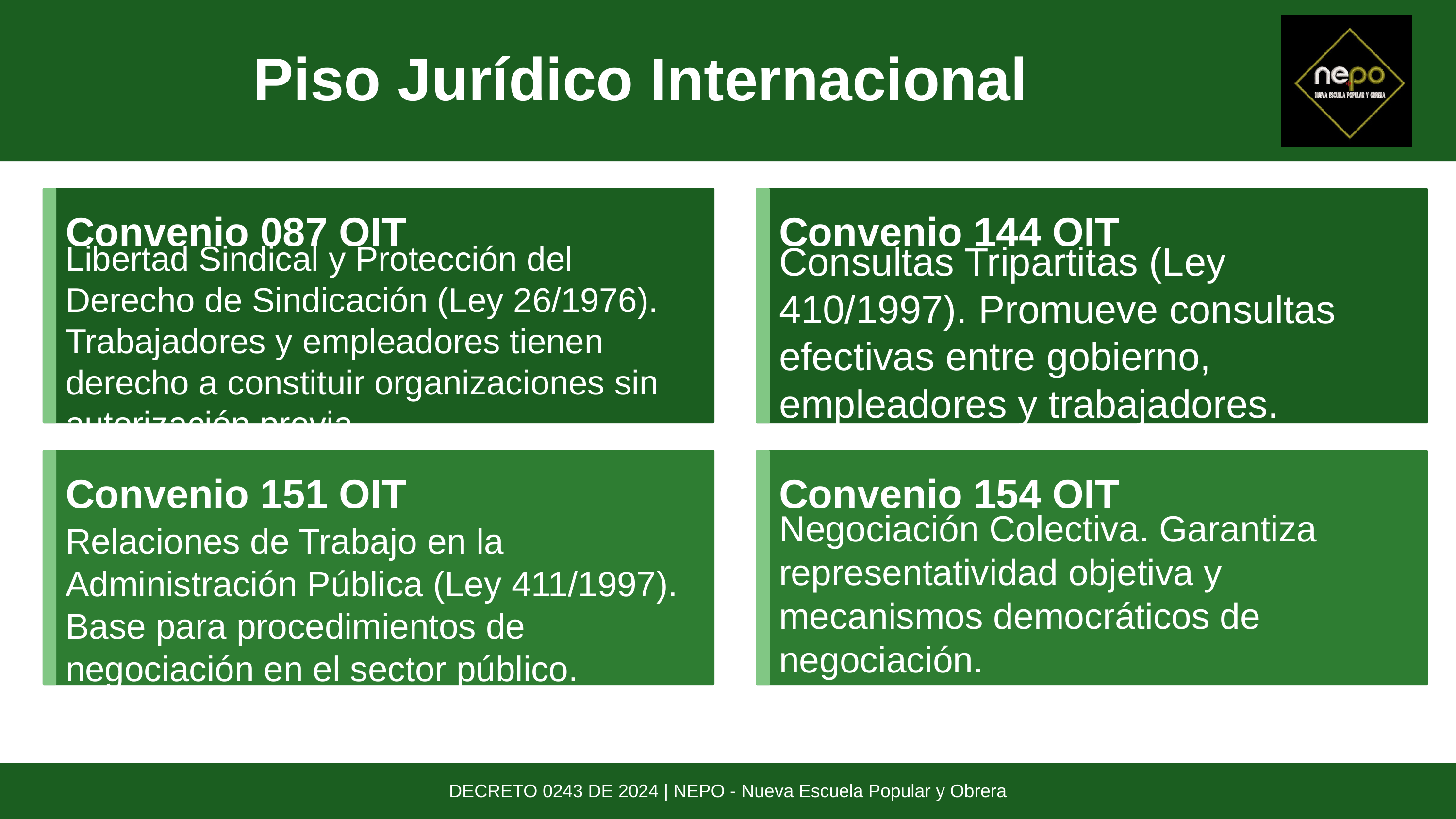

Piso Jurídico Internacional

Convenio 087 OIT

Convenio 144 OIT

Libertad Sindical y Protección del Derecho de Sindicación (Ley 26/1976). Trabajadores y empleadores tienen derecho a constituir organizaciones sin autorización previa.

Consultas Tripartitas (Ley 410/1997). Promueve consultas efectivas entre gobierno, empleadores y trabajadores.

Convenio 151 OIT

Convenio 154 OIT

Relaciones de Trabajo en la Administración Pública (Ley 411/1997). Base para procedimientos de negociación en el sector público.

Negociación Colectiva. Garantiza representatividad objetiva y mecanismos democráticos de negociación.

DECRETO 0243 DE 2024 | NEPO - Nueva Escuela Popular y Obrera